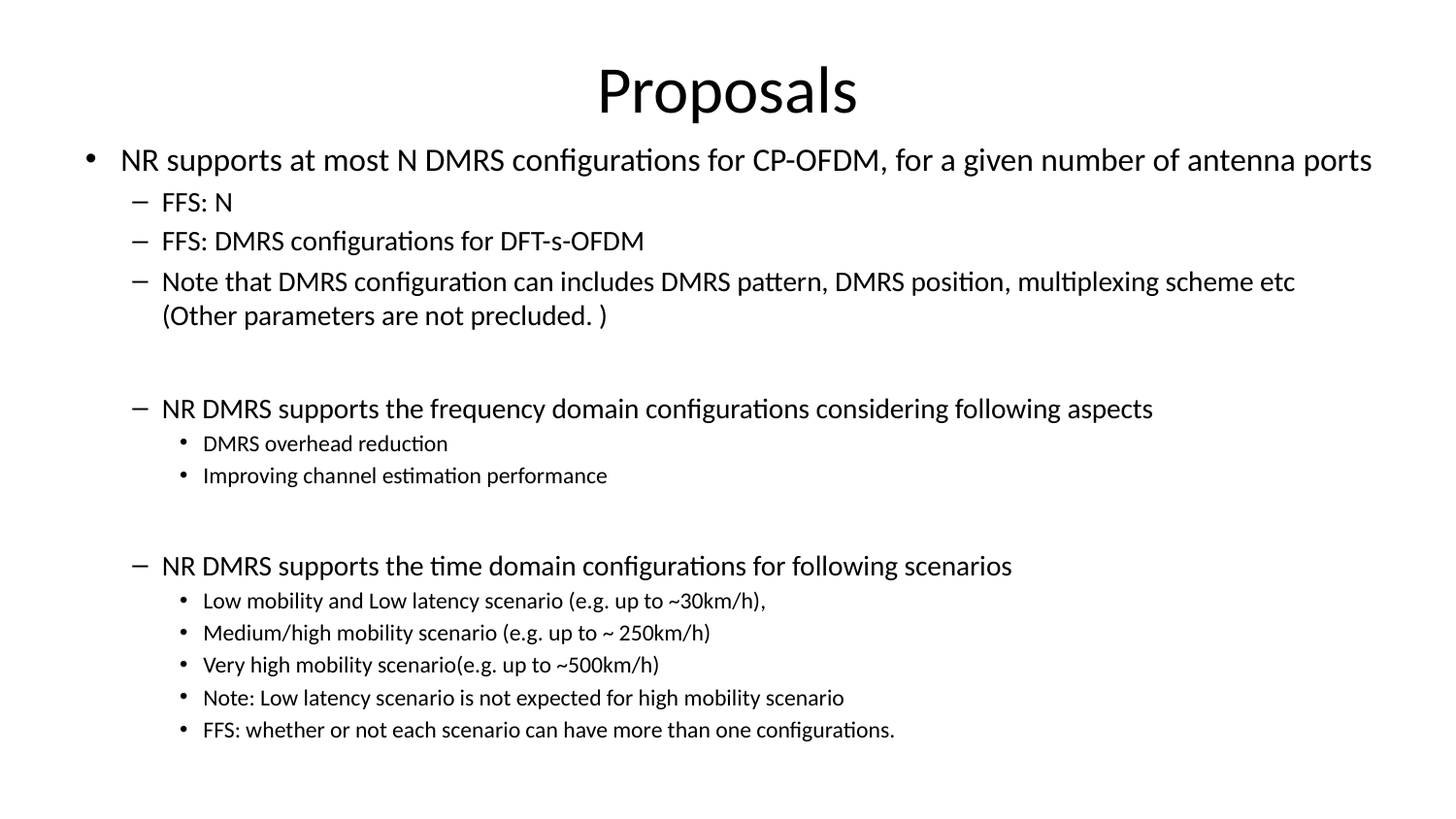

# Proposals
NR supports at most N DMRS configurations for CP-OFDM, for a given number of antenna ports
FFS: N
FFS: DMRS configurations for DFT-s-OFDM
Note that DMRS configuration can includes DMRS pattern, DMRS position, multiplexing scheme etc (Other parameters are not precluded. )

NR DMRS supports the frequency domain configurations considering following aspects
DMRS overhead reduction
Improving channel estimation performance

NR DMRS supports the time domain configurations for following scenarios
Low mobility and Low latency scenario (e.g. up to ~30km/h),
Medium/high mobility scenario (e.g. up to ~ 250km/h)
Very high mobility scenario(e.g. up to ~500km/h)
Note: Low latency scenario is not expected for high mobility scenario
FFS: whether or not each scenario can have more than one configurations.